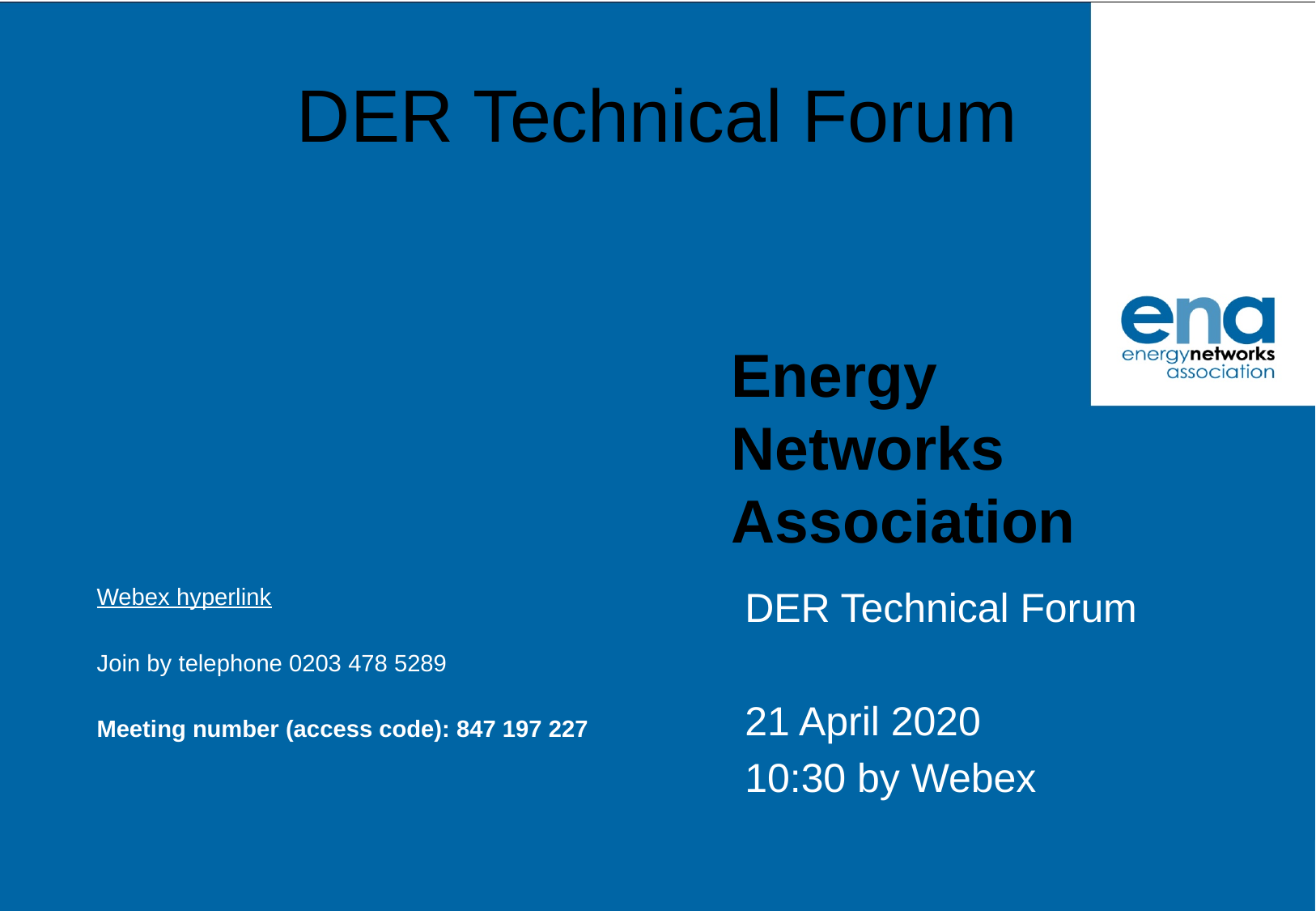

# DER Technical Forum
Webex hyperlink

Join by telephone 0203 478 5289

Meeting number (access code): 847 197 227
DER Technical Forum

21 April 2020
10:30 by Webex
1